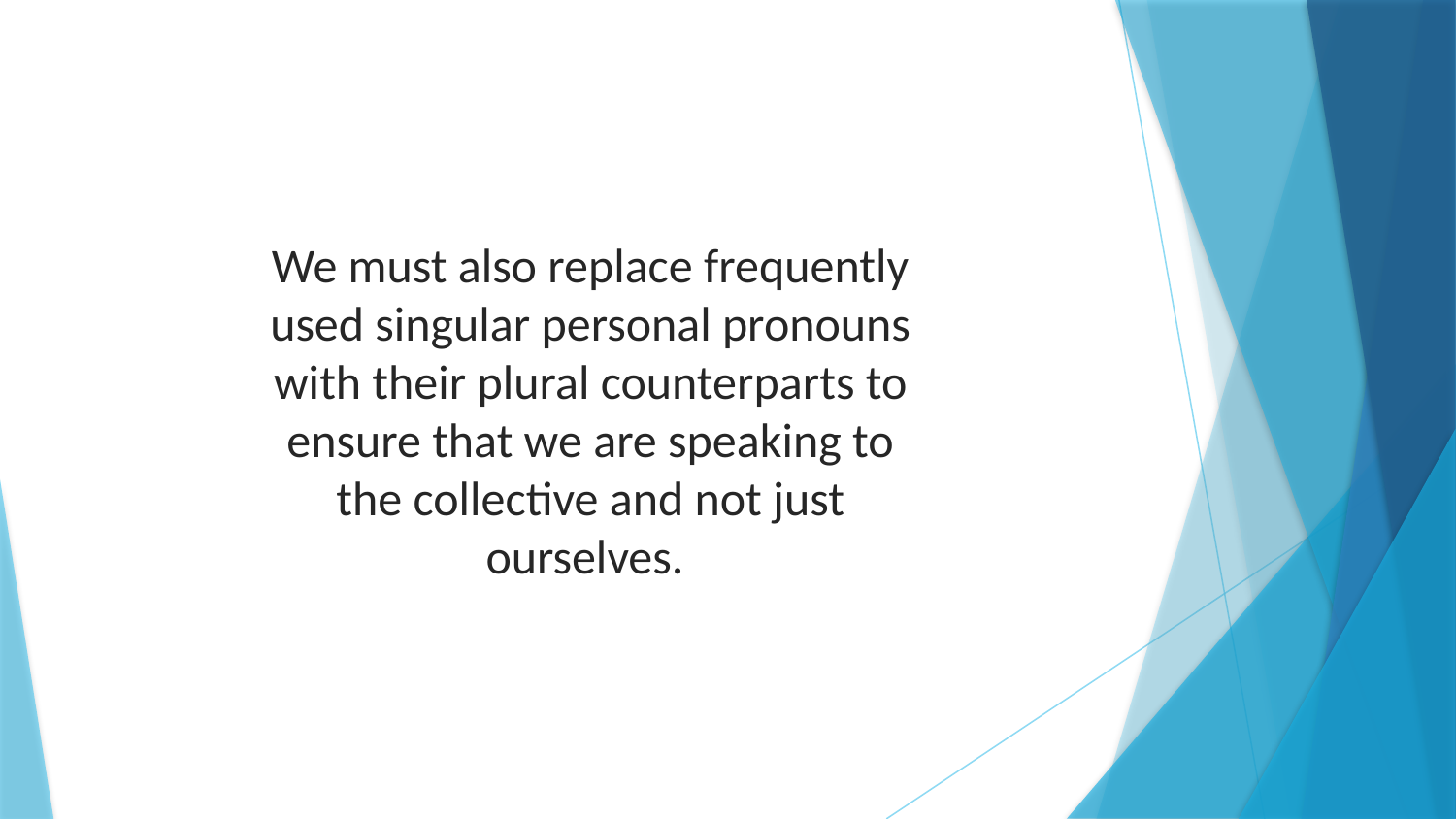

We must also replace frequently used singular personal pronouns with their plural counterparts to ensure that we are speaking to the collective and not just ourselves.